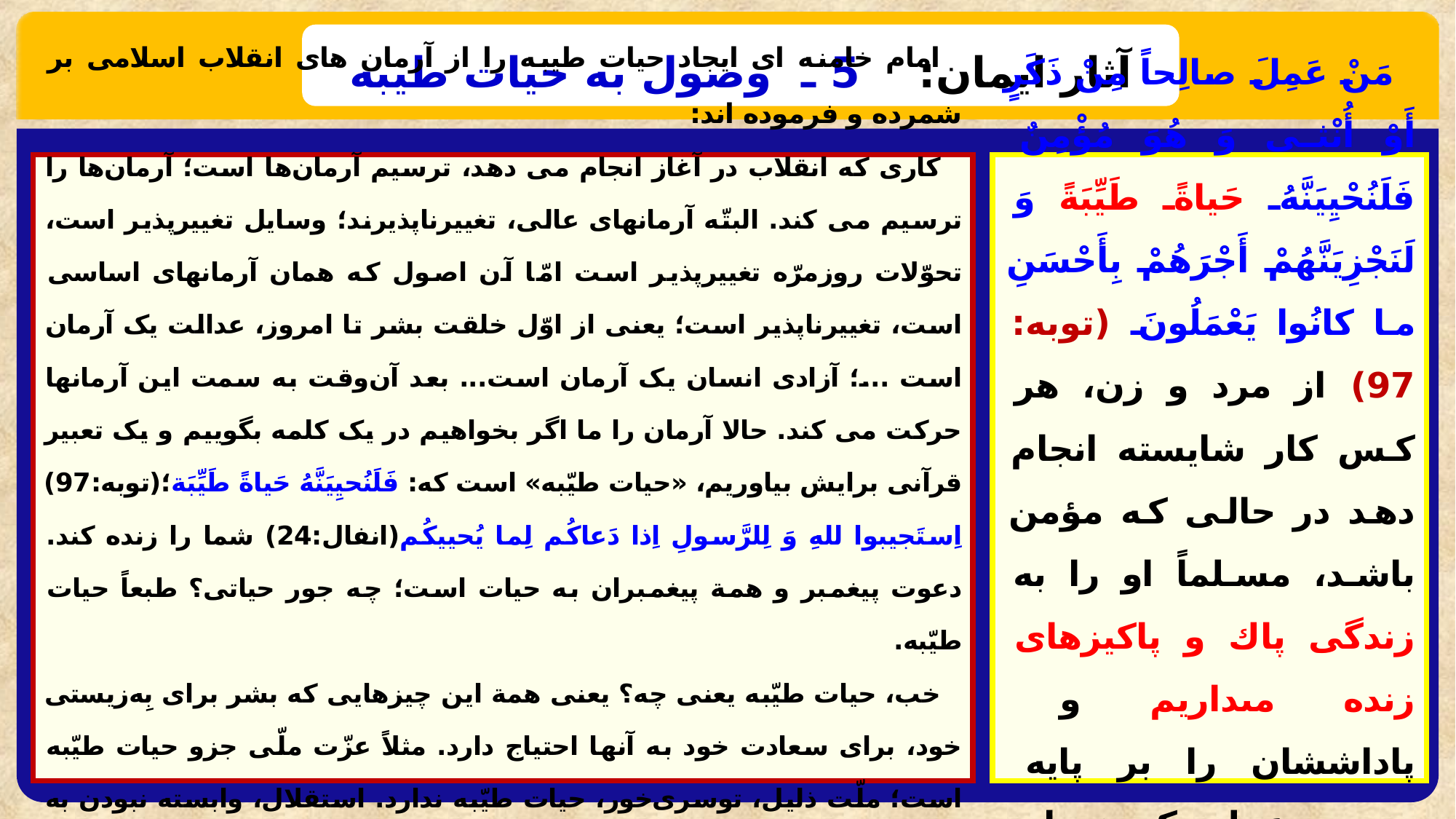

آثار ایمان:    5 ـ  وصول به حیات طیبه

امام خامنه ای ایجاد حیات طیبه را از آرمان های انقلاب اسلامی بر شمرده و فرموده اند:
کاری که انقلاب در آغاز انجام می دهد، ترسیم آرمان‌ها است؛ آرمان‌ها را ترسیم می کند. البتّه آرمانهای عالی، تغییرناپذیرند؛ وسایل تغییرپذیر است، تحوّلات روزمرّه تغییرپذیر است امّا آن اصول که همان آرمانهای اساسی است، تغییرناپذیر است؛ یعنی از اوّل خلقت بشر تا امروز، عدالت یک آرمان است ...؛ آزادی انسان یک آرمان است... بعد آن‌وقت به سمت این آرمانها حرکت می کند. حالا آرمان را ما اگر بخواهیم در یک کلمه بگوییم و یک تعبیر قرآنی برایش بیاوریم، «حیات طیّبه» است که: فَلَنُحیِیَنَّهُ حَیاةً طَیِّبَة؛(توبه:97) اِستَجیبوا للهِ‌ وَ لِلرَّسولِ اِذا دَعاکُم لِما یُحییکُم(انفال:24) شما را زنده کند. دعوت پیغمبر و همة پیغمبران به حیات است؛ چه جور حیاتی؟ طبعاً حیات طیّبه.
خب، حیات طیّبه یعنی چه؟ یعنی همة این چیزهایی که بشر برای بِه‌زیستی خود، برای سعادت خود به آنها احتیاج دارد. مثلاً عزّت ملّی جزو حیات طیّبه است؛ ملّت ذلیل، توسری‌خور، حیات طیّبه ندارد. استقلال، وابسته نبودن به بیگانگان و به دیگران جزو حیات طیّبه است. حیات طیّبه را فقط در عبادات و در کتابهای دعا که نباید جستجو کرد؛ واقعیّات زندگی اینها است.
مَنْ عَمِلَ صالِحاً مِنْ ذَكَرٍ أَوْ أُنْثى‏ وَ هُوَ مُؤْمِنٌ فَلَنُحْيِيَنَّهُ حَياةً طَيِّبَةً وَ لَنَجْزِيَنَّهُمْ أَجْرَهُمْ بِأَحْسَنِ ما كانُوا يَعْمَلُونَ (توبه: 97) از مرد و زن، هر كس كار شايسته انجام دهد در حالى كه مؤمن باشد، مسلماً او را به زندگى پاك و پاكيزه‏اى زنده مى‏داريم و پاداششان را بر پايه بهترين عملى كه همواره انجام مى‏داده‏اند، مى‏دهيم.‏